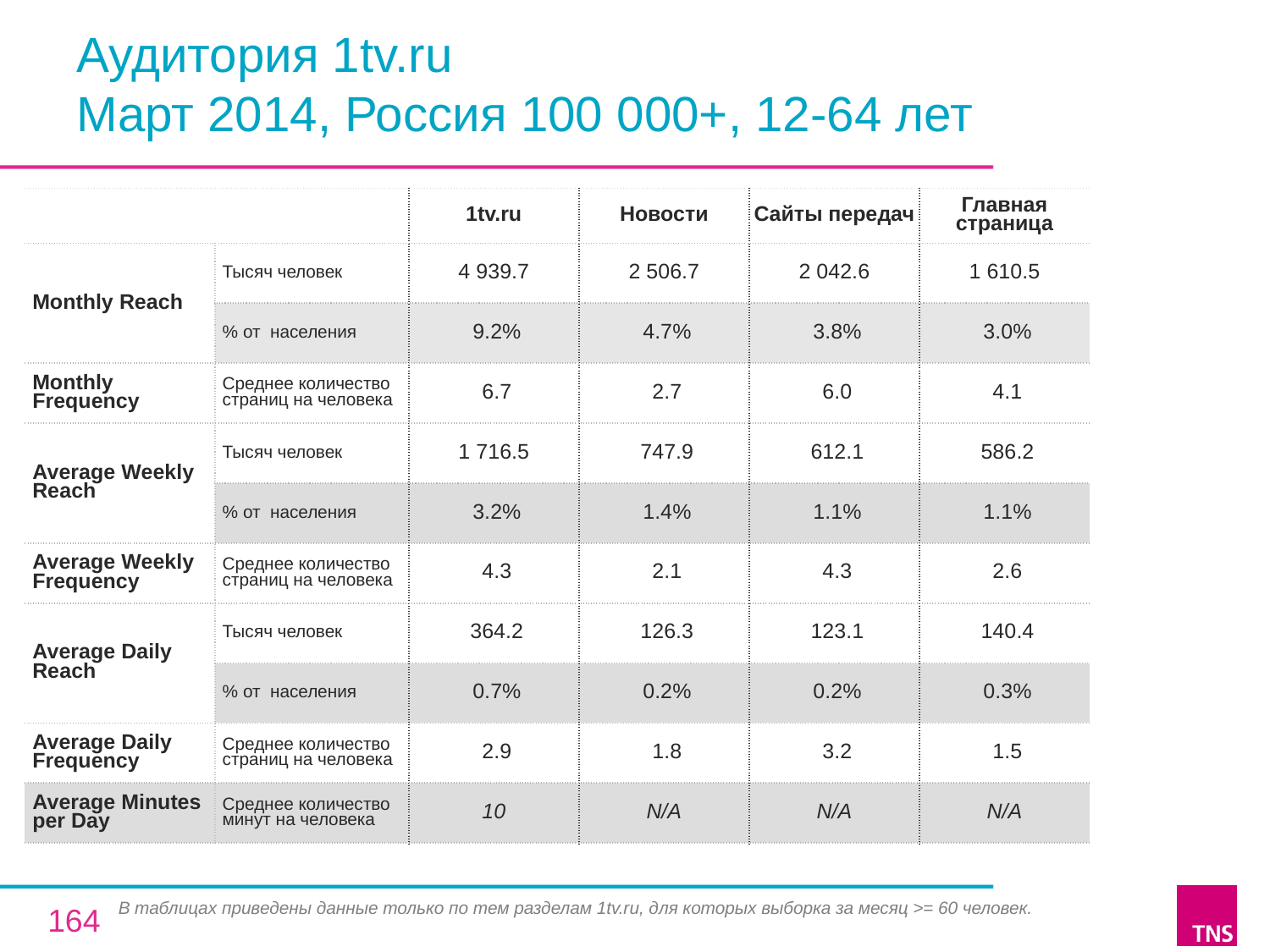

# Аудитория 1tv.ru Март 2014, Россия 100 000+, 12-64 лет
|  |  | 1tv.ru | Новости | Сайты передач | Главная страница |
| --- | --- | --- | --- | --- | --- |
| Monthly Reach | Тысяч человек | 4 939.7 | 2 506.7 | 2 042.6 | 1 610.5 |
|  | % от населения | 9.2% | 4.7% | 3.8% | 3.0% |
| Monthly Frequency | Среднее количество страниц на человека | 6.7 | 2.7 | 6.0 | 4.1 |
| Average Weekly Reach | Тысяч человек | 1 716.5 | 747.9 | 612.1 | 586.2 |
|  | % от населения | 3.2% | 1.4% | 1.1% | 1.1% |
| Average Weekly Frequency | Среднее количество страниц на человека | 4.3 | 2.1 | 4.3 | 2.6 |
| Average Daily Reach | Тысяч человек | 364.2 | 126.3 | 123.1 | 140.4 |
|  | % от населения | 0.7% | 0.2% | 0.2% | 0.3% |
| Average Daily Frequency | Среднее количество страниц на человека | 2.9 | 1.8 | 3.2 | 1.5 |
| Average Minutes per Day | Среднее количество минут на человека | 10 | N/A | N/A | N/A |
В таблицах приведены данные только по тем разделам 1tv.ru, для которых выборка за месяц >= 60 человек.
164